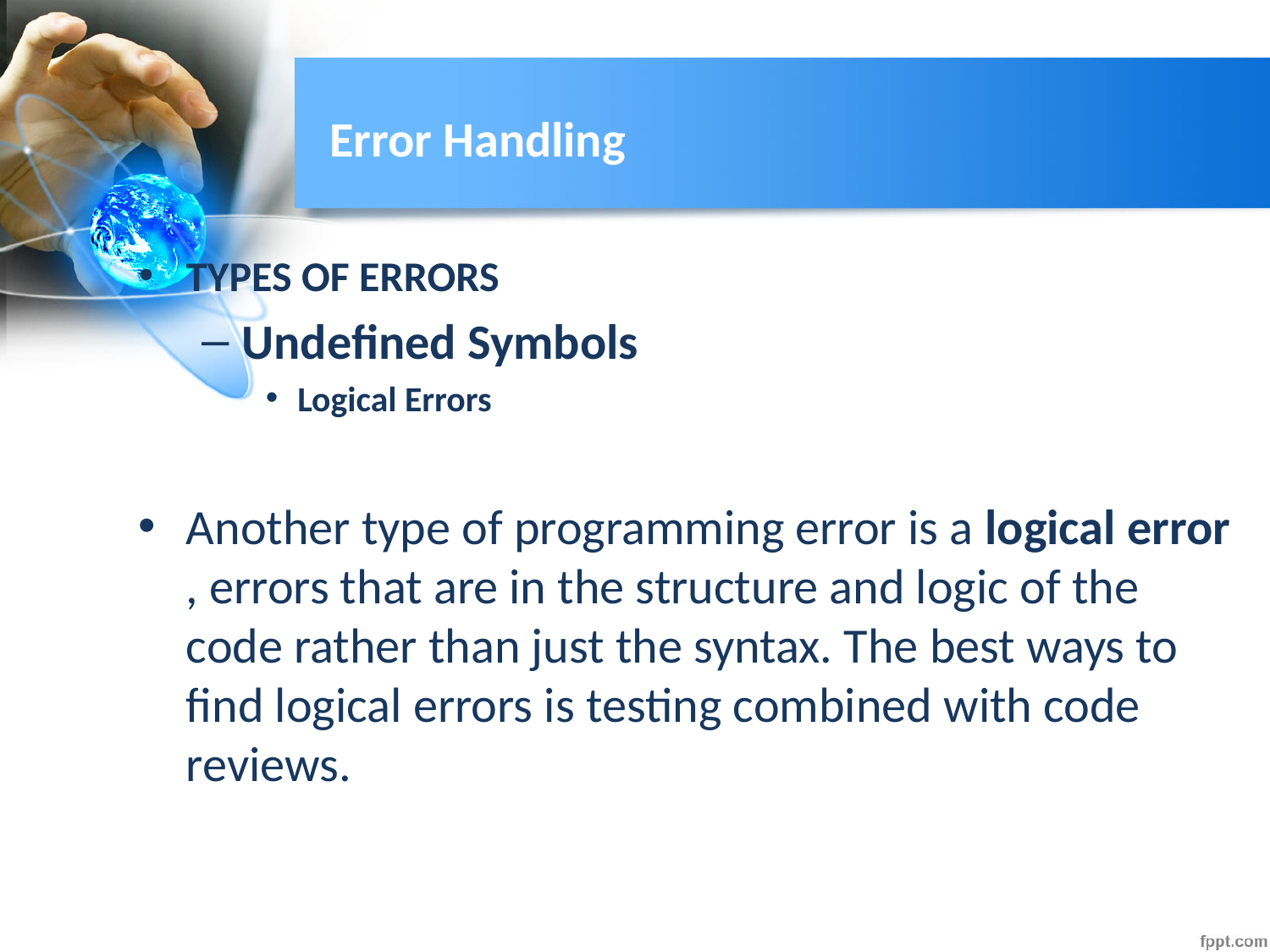

# Error Handling
TYPES OF ERRORS
Undefined Symbols
Logical Errors

Another type of programming error is a logical error , errors that are in the structure and logic of the code rather than just the syntax. The best ways to find logical errors is testing combined with code reviews.